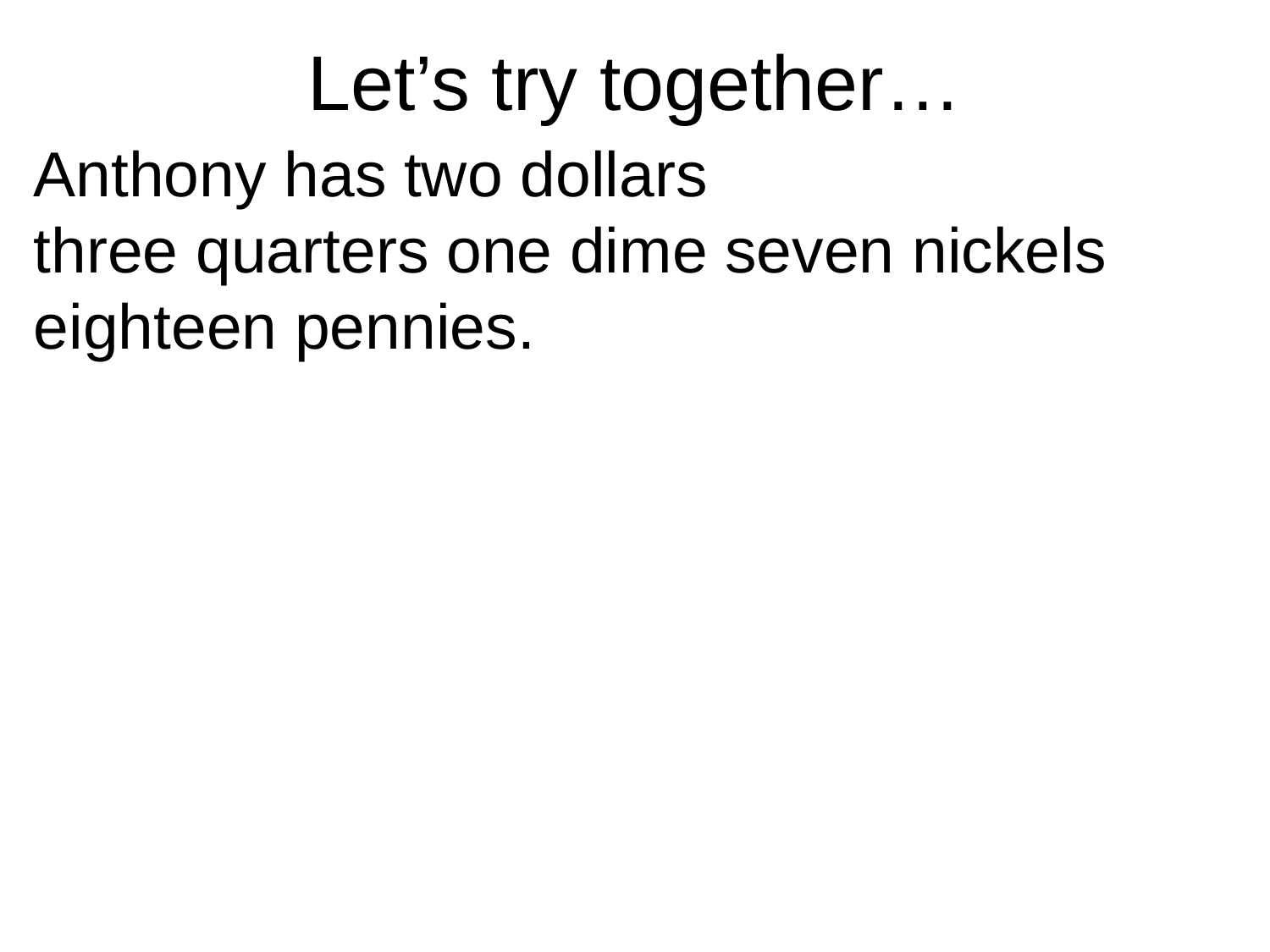

# Let’s try together…
Anthony has two dollars
three quarters one dime seven nickels
eighteen pennies.